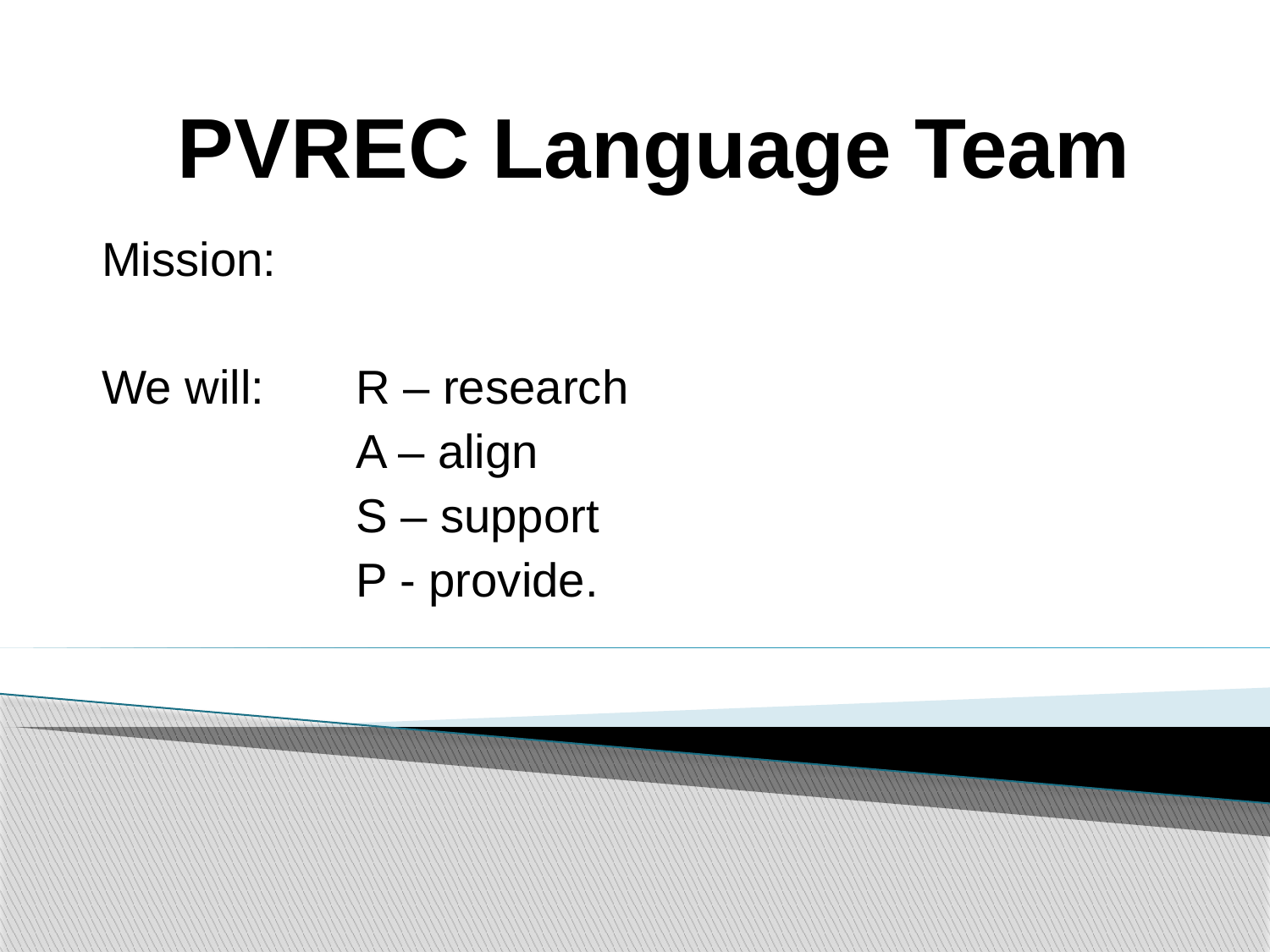

# PVREC Language Team
Mission:

We will:  	R – research
		A – align
		S – support
		P - provide.